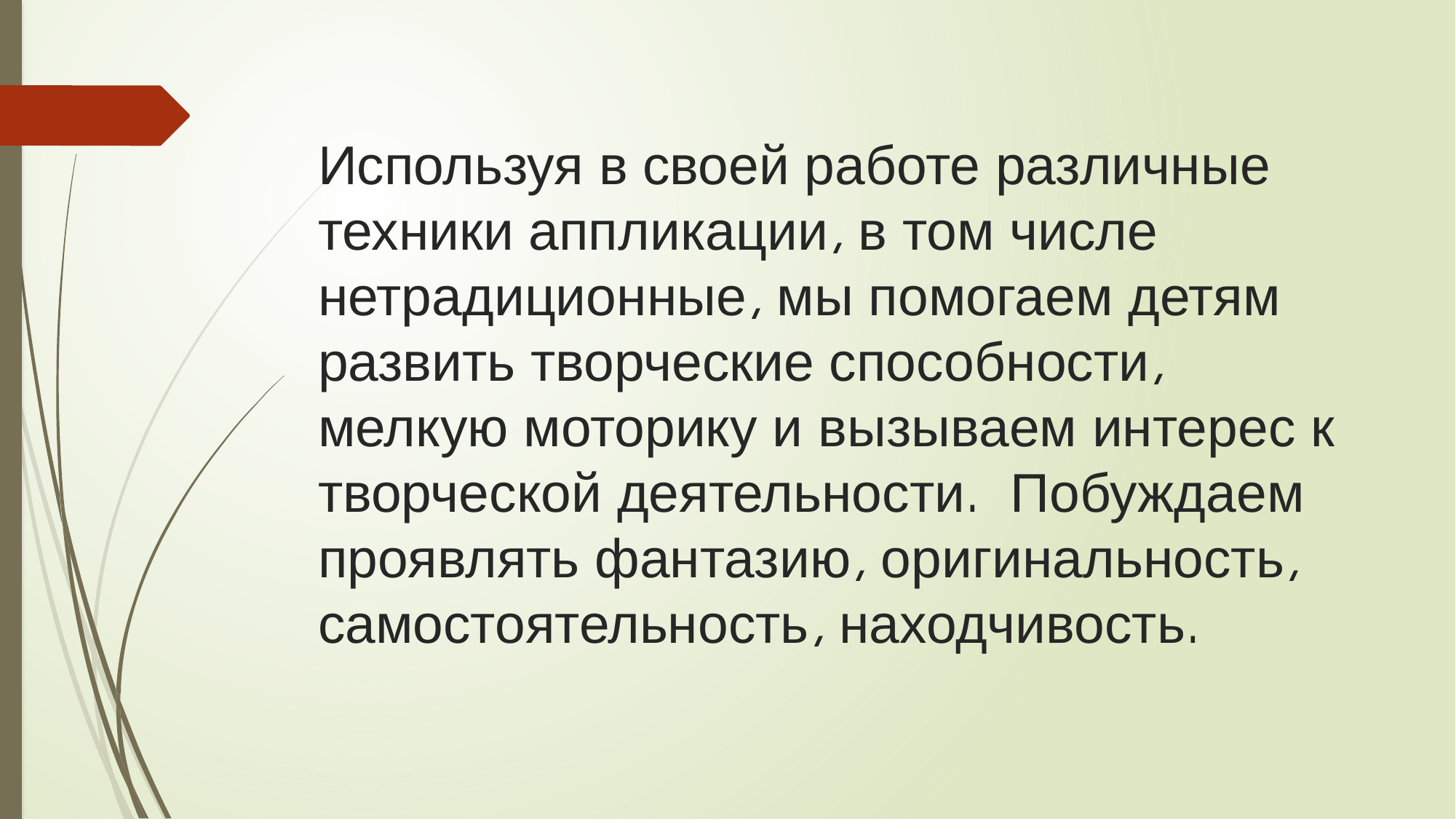

# Используя в своей работе различные техники аппликации, в том числе нетрадиционные, мы помогаем детям развить творческие способности, мелкую моторику и вызываем интерес к творческой деятельности.  Побуждаем проявлять фантазию, оригинальность, самостоятельность, находчивость.